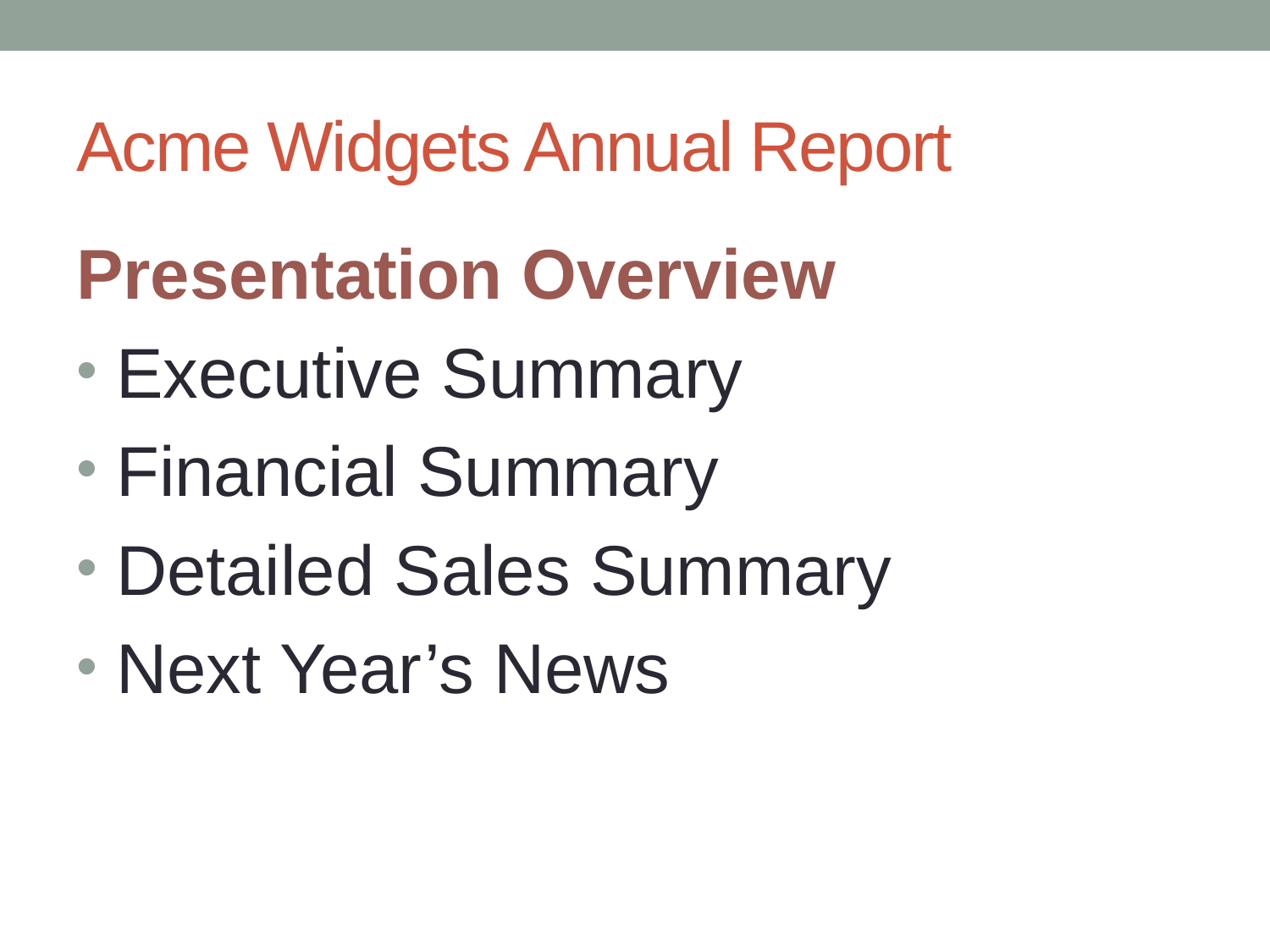

# Acme Widgets Annual Report
Presentation Overview
Executive Summary
Financial Summary
Detailed Sales Summary
Next Year’s News